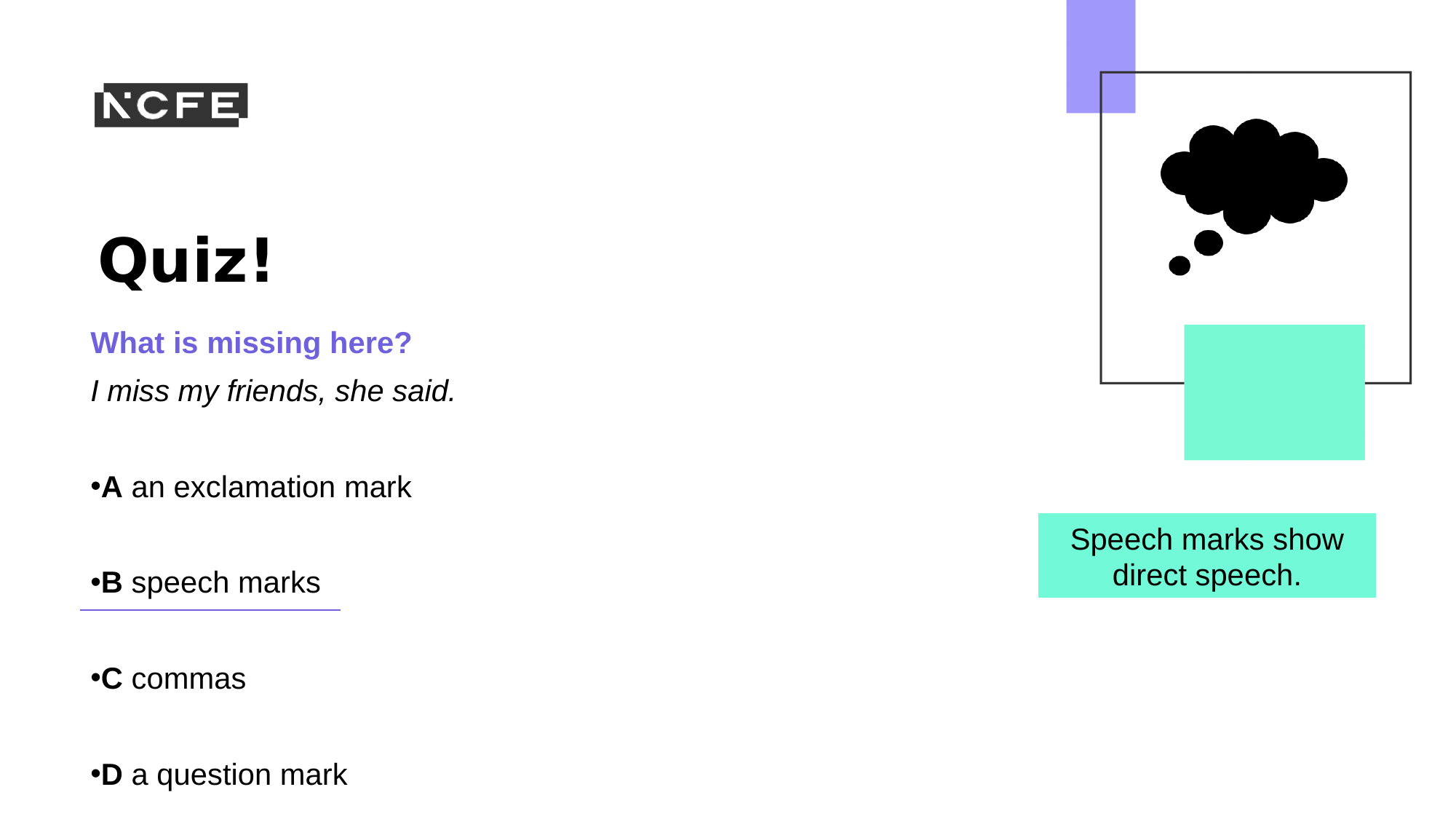

What is missing here?
I miss my friends, she said.

A an exclamation mark

B speech marks

C commas

D a question mark

Speech marks show direct speech.